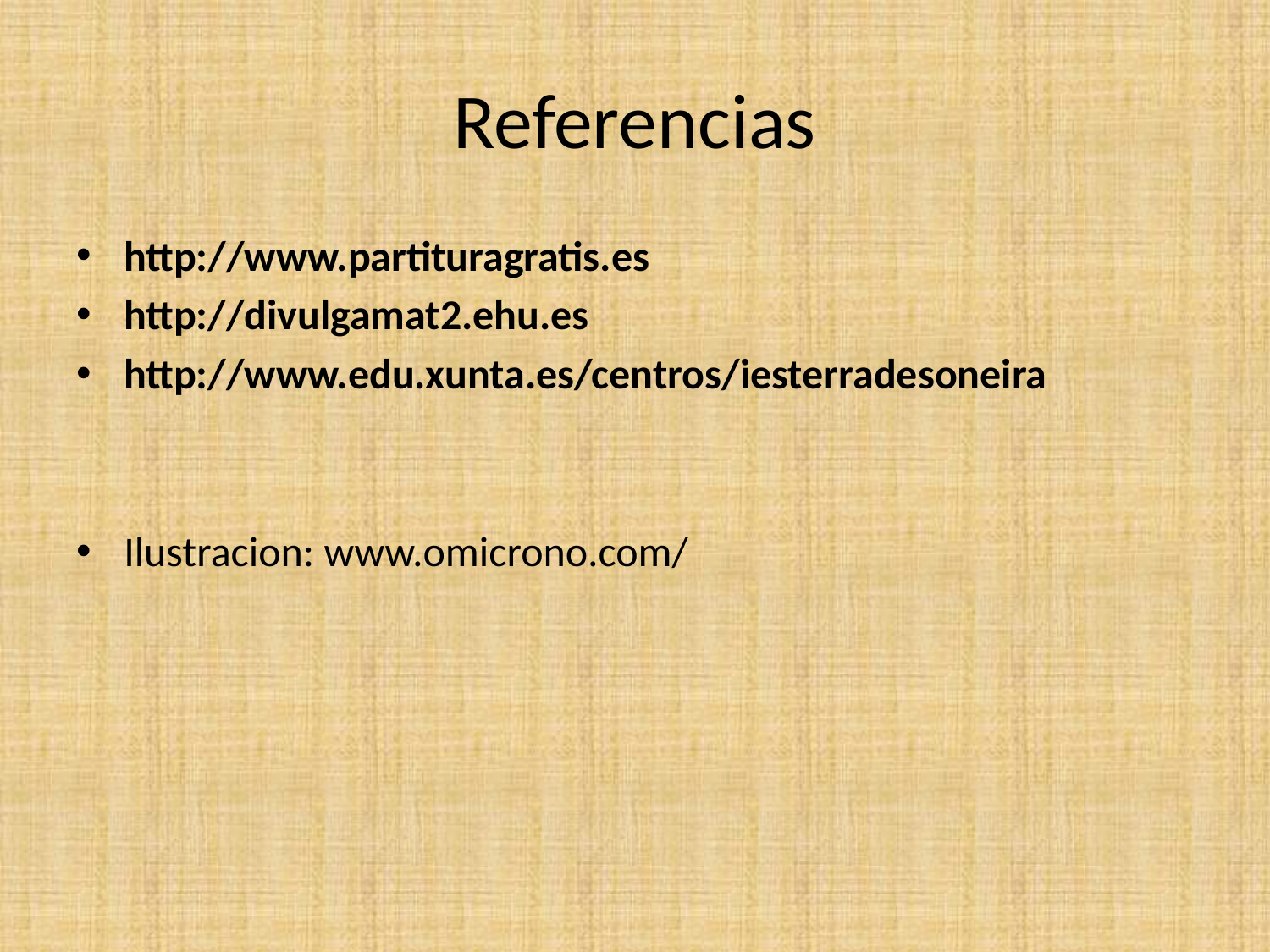

# Referencias
http://www.partituragratis.es
http://divulgamat2.ehu.es
http://www.edu.xunta.es/centros/iesterradesoneira

Ilustracion: www.omicrono.com/